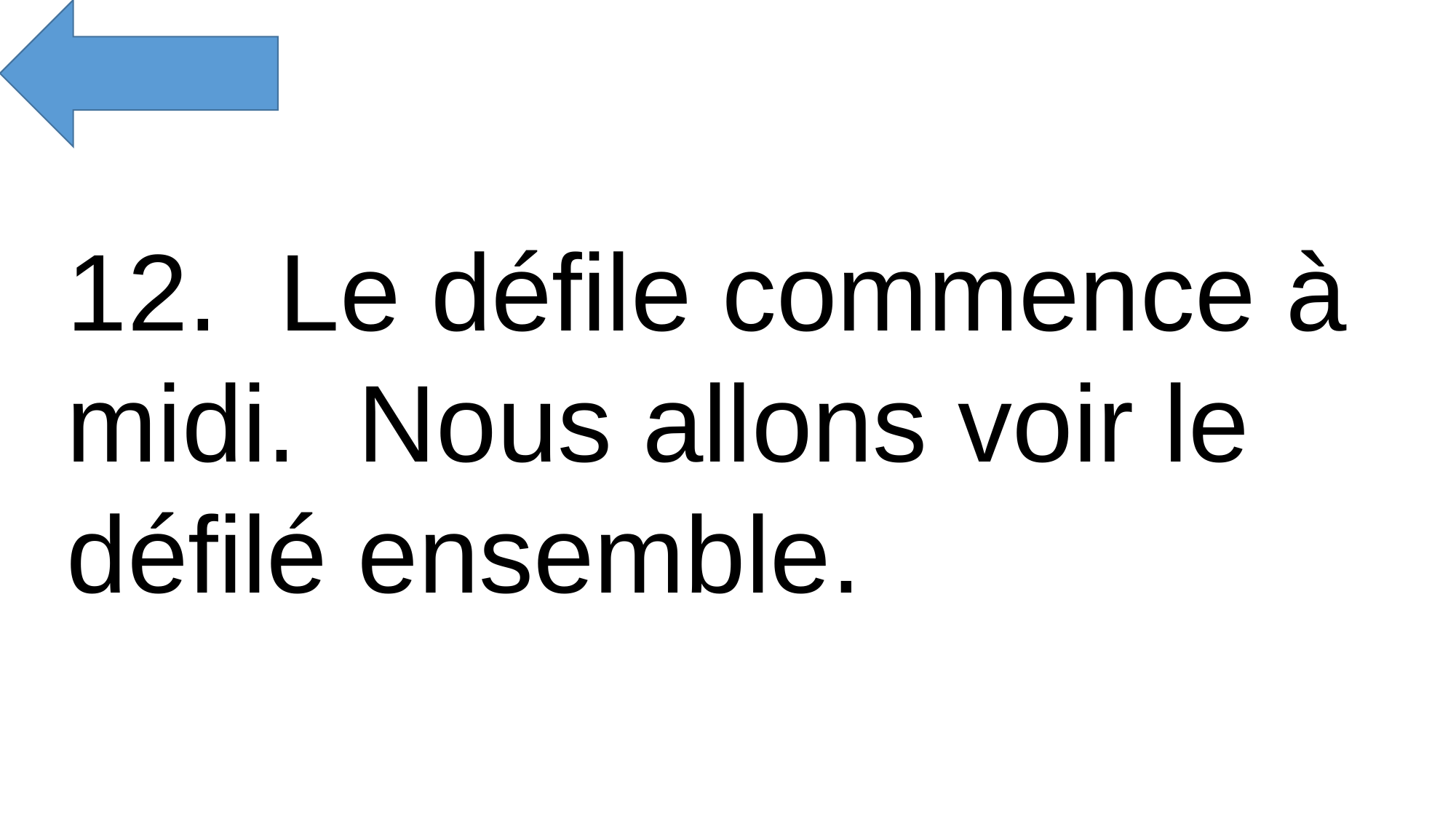

12.  Le défile commence à midi.  Nous allons voir le défilé ensemble.